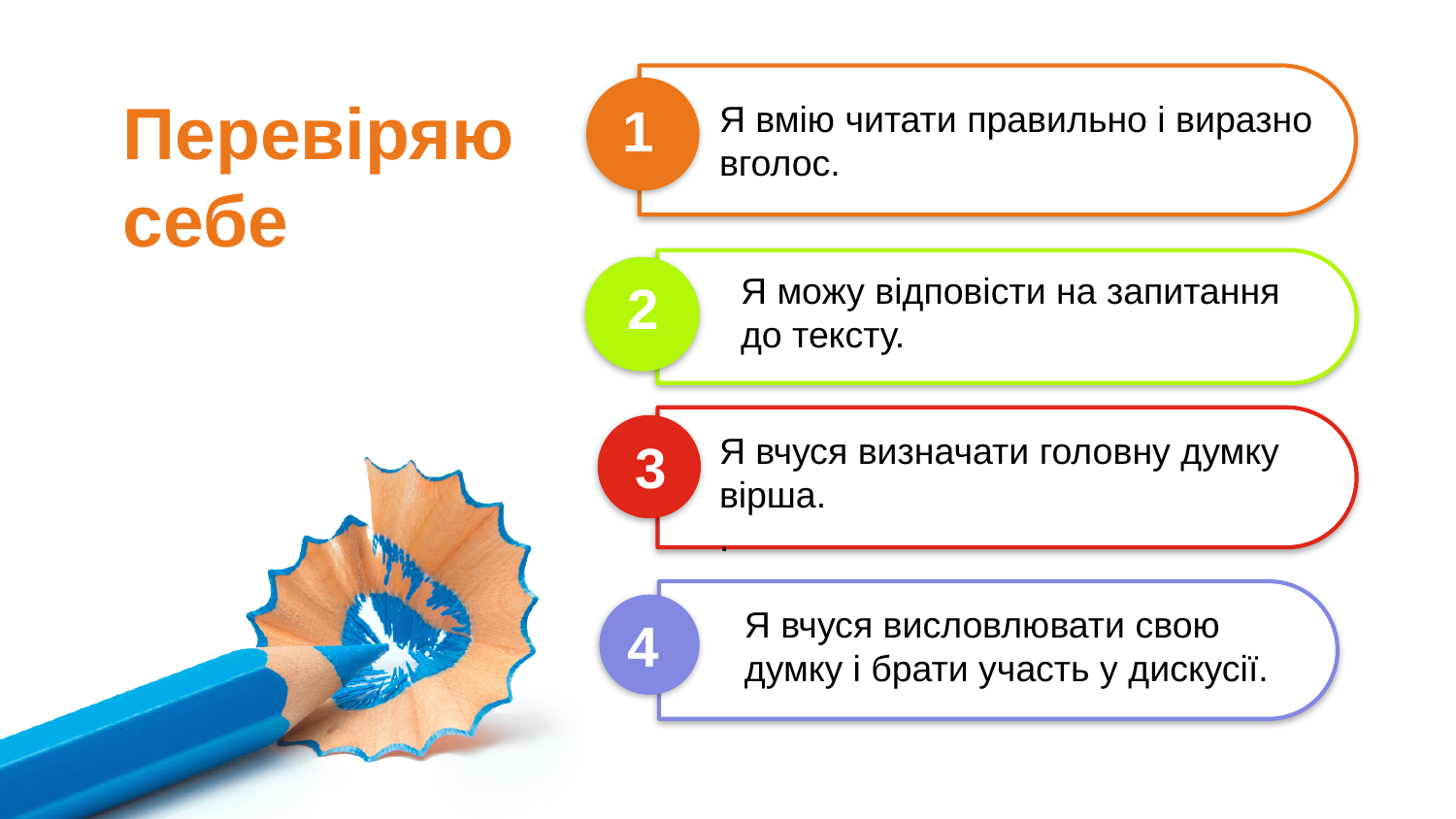

Перевіряю себе

1
Я вмію читати правильно і виразно вголос.

Я можу відповісти на запитання до тексту.
2

Я вчуся визначати головну думку
вірша.
.
3

Я вчуся висловлювати свою
думку і брати участь у дискусії.

4